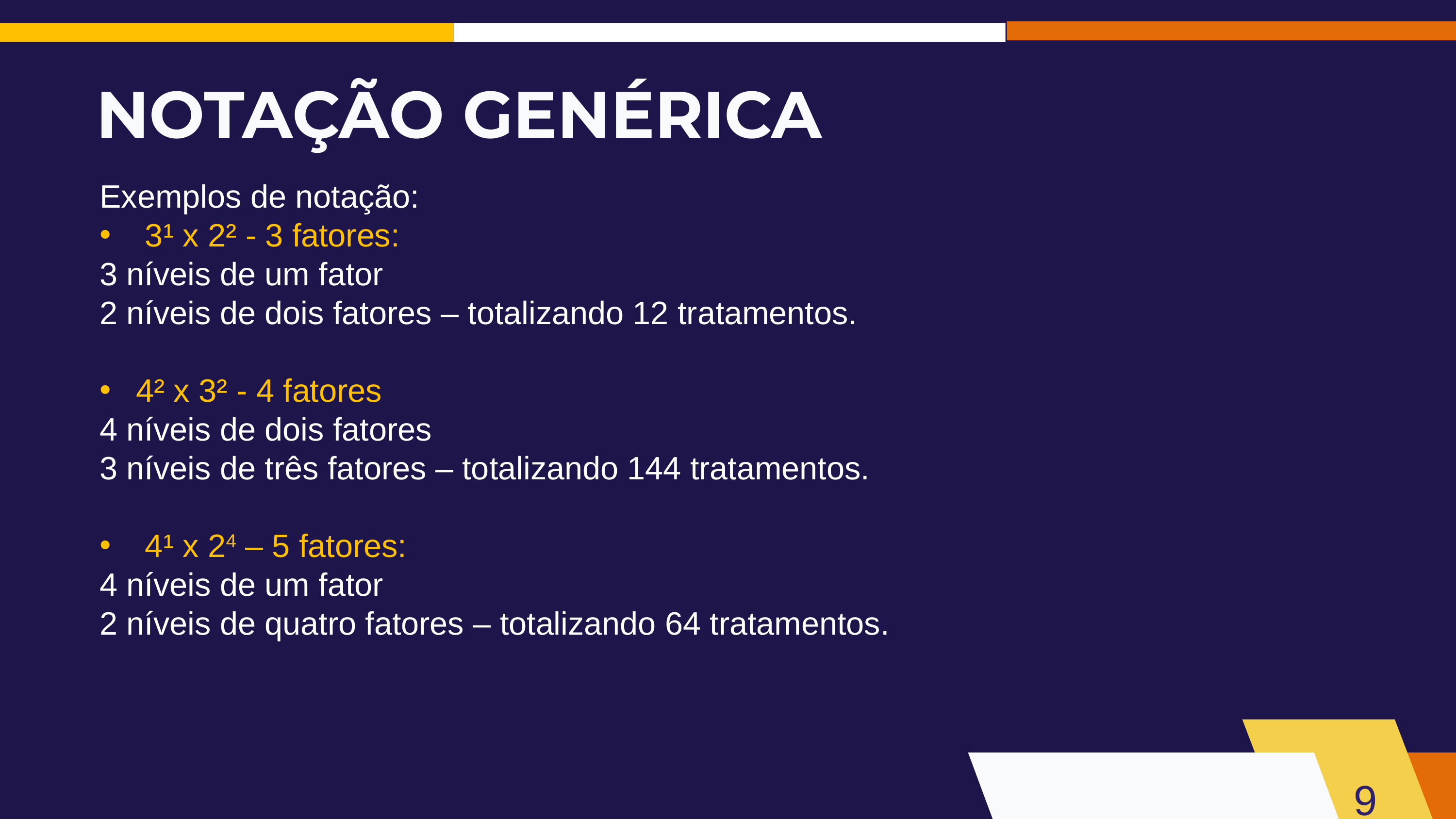

NOTAÇÃO GENÉRICA
Exemplos de notação:
 3¹ x 2² - 3 fatores:
3 níveis de um fator
2 níveis de dois fatores – totalizando 12 tratamentos.

4² x 3² - 4 fatores
4 níveis de dois fatores
3 níveis de três fatores – totalizando 144 tratamentos.

 4¹ x 24 – 5 fatores:
4 níveis de um fator
2 níveis de quatro fatores – totalizando 64 tratamentos.

9